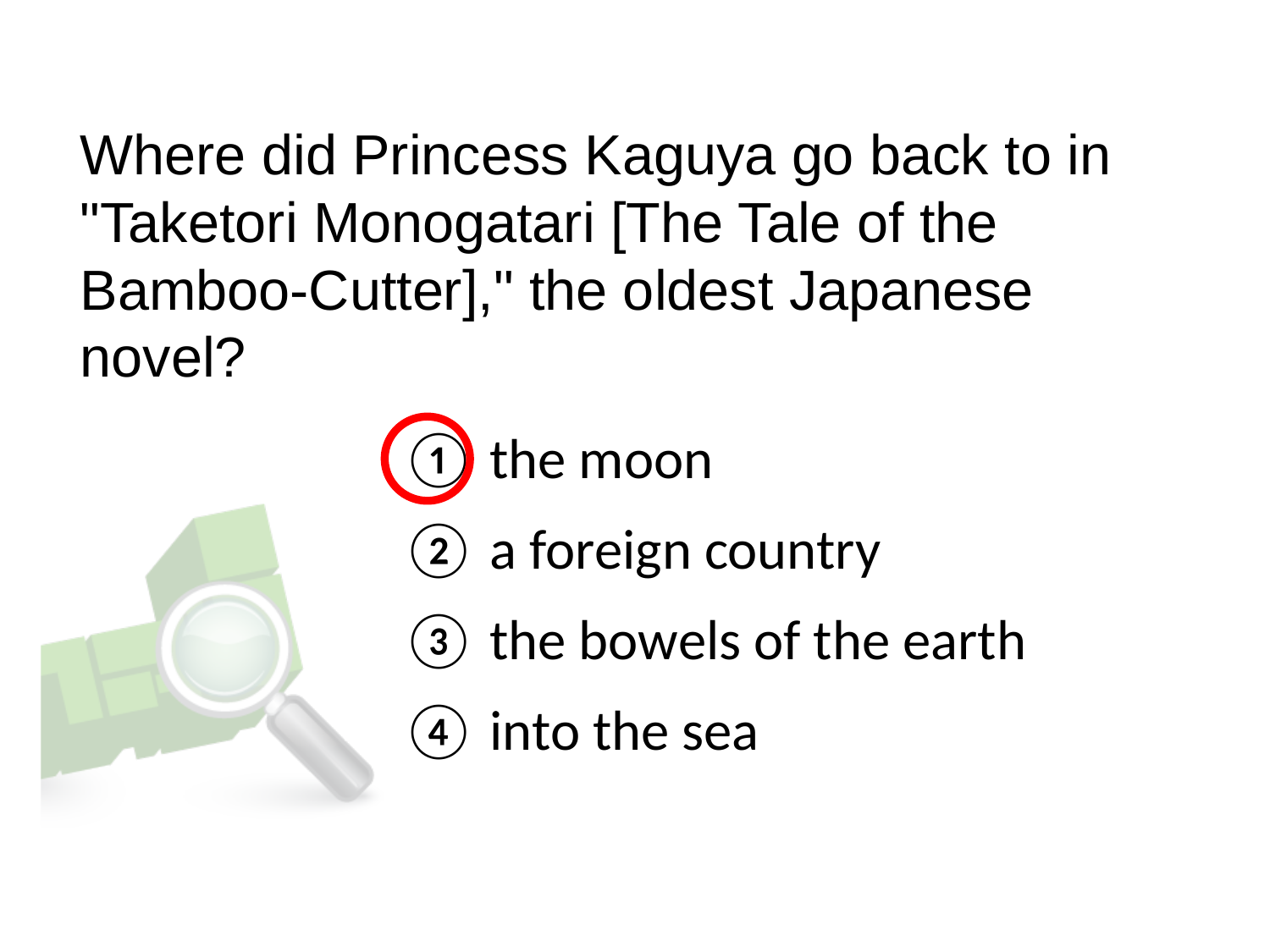

Where did Princess Kaguya go back to in "Taketori Monogatari [The Tale of the Bamboo-Cutter]," the oldest Japanese novel?
① the moon
② a foreign country
③ the bowels of the earth
④ into the sea